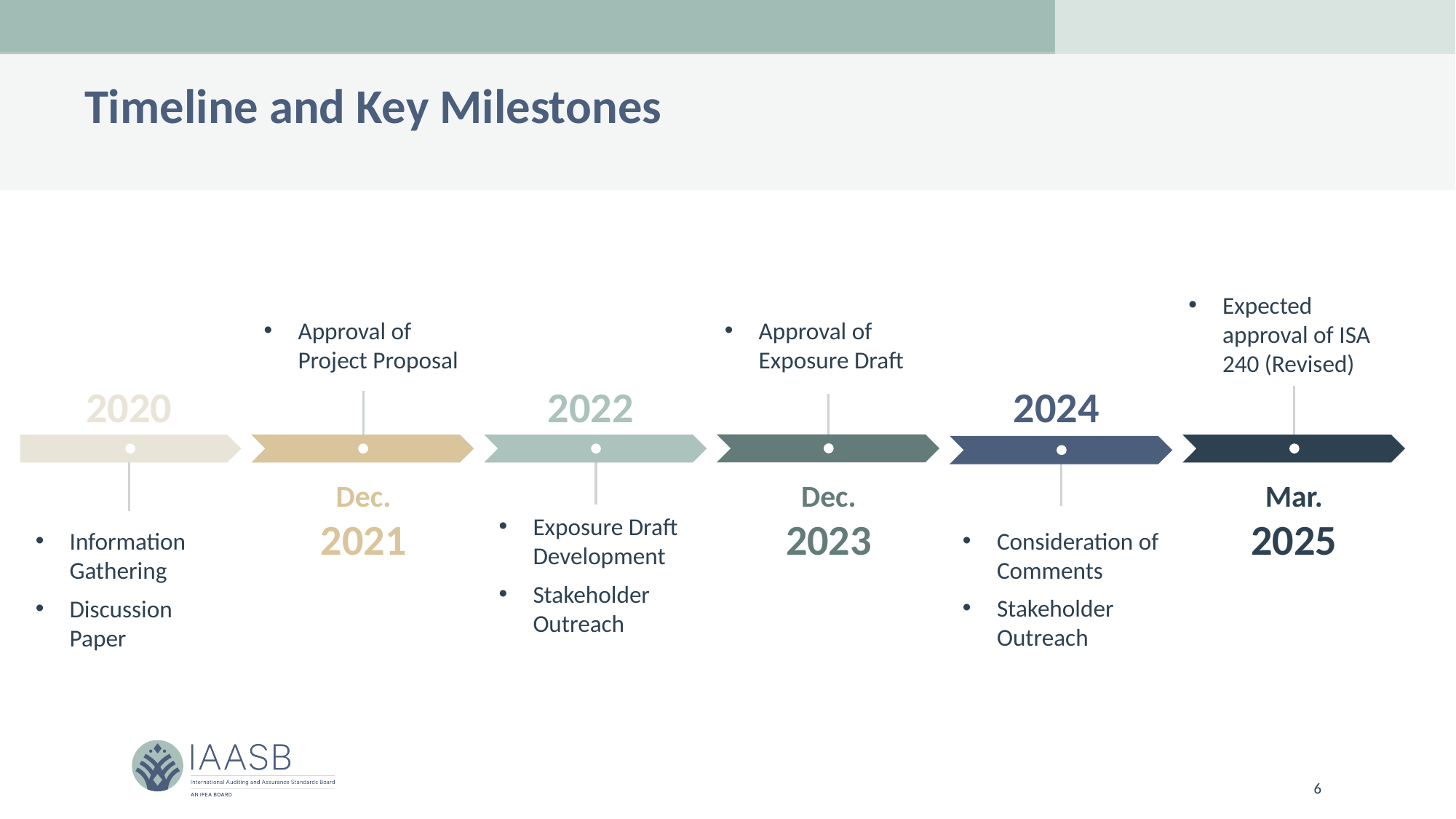

# Timeline and Key Milestones
Expected approval of ISA 240 (Revised)
Approval of Project Proposal
Approval of Exposure Draft
2020
2022
2024

Dec.
2021
Dec.
2023
Mar.
2025
Exposure Draft Development
Stakeholder Outreach
Consideration of Comments
Stakeholder Outreach
Information Gathering
Discussion Paper
6